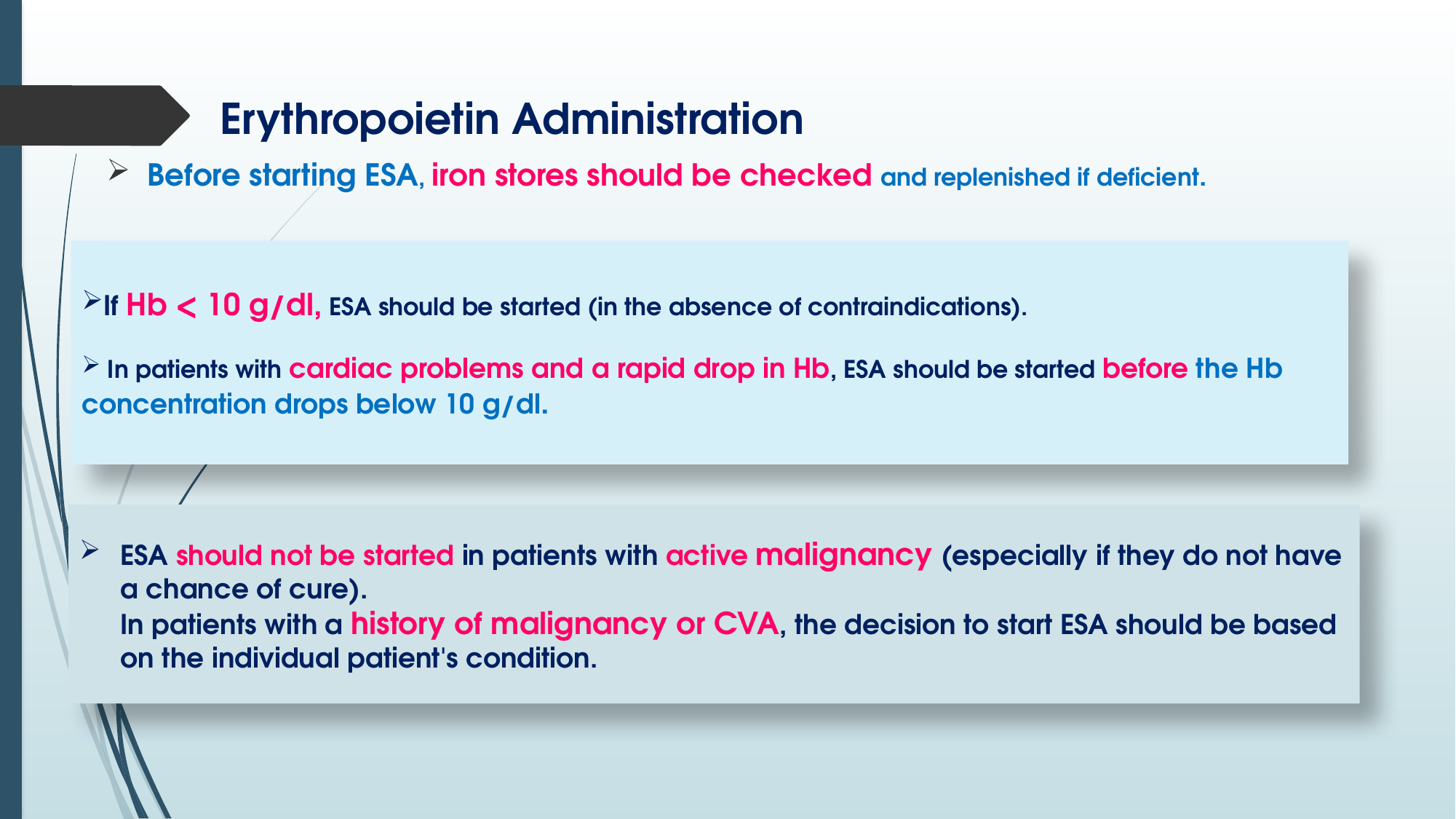

Erythropoietin Administration
Before starting ESA, iron stores should be checked and replenished if deficient.

If Hb < 10 g/dl, ESA should be started (in the absence of contraindications).

 In patients with cardiac problems and a rapid drop in Hb, ESA should be started before the Hb concentration drops below 10 g/dl.
# ESA should not be started in patients with active malignancy (especially if they do not have a chance of cure). In patients with a history of malignancy or CVA, the decision to start ESA should be based on the individual patient's condition.